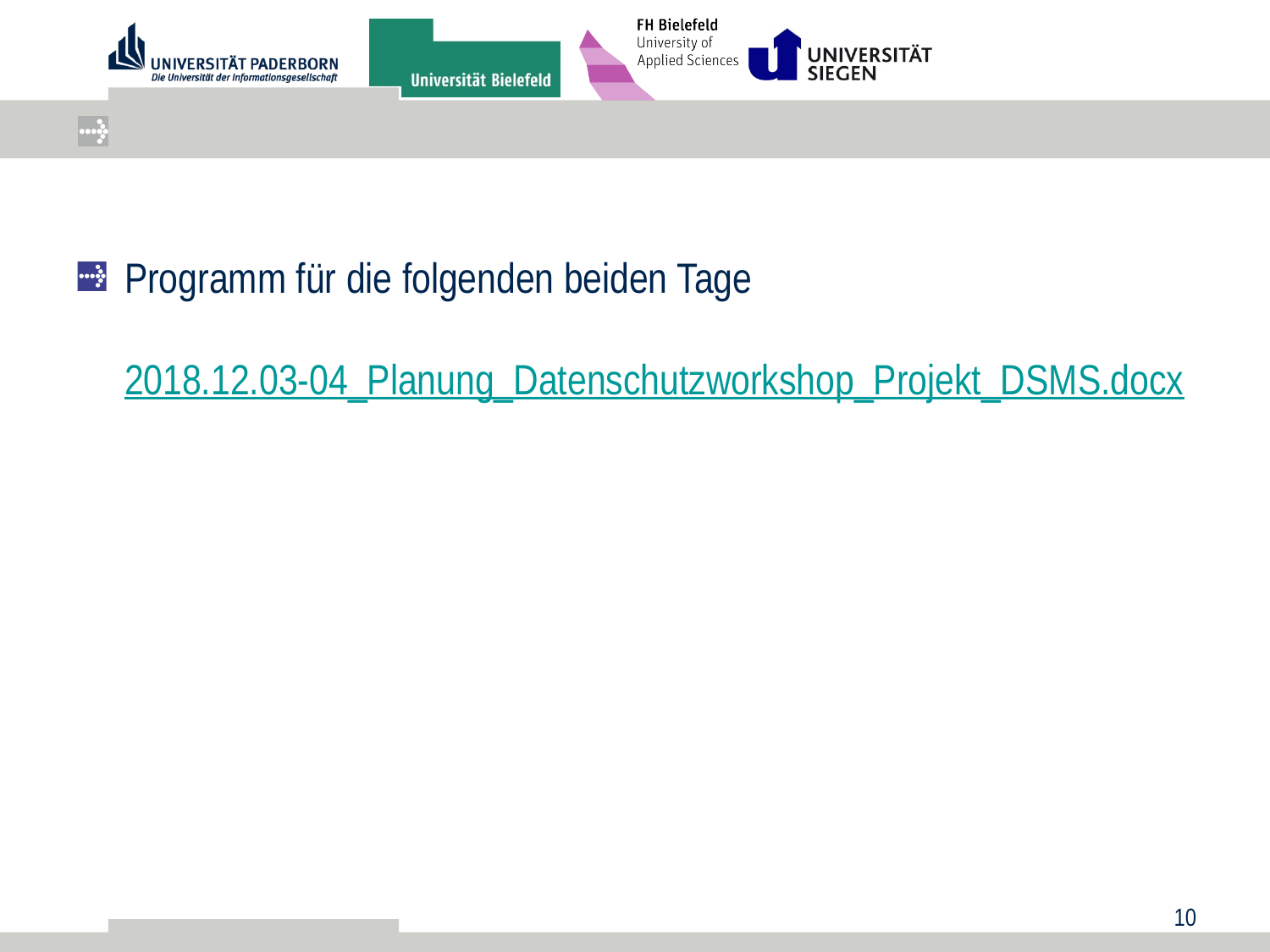

#

Programm für die folgenden beiden Tage
2018.12.03-04_Planung_Datenschutzworkshop_Projekt_DSMS.docx
10